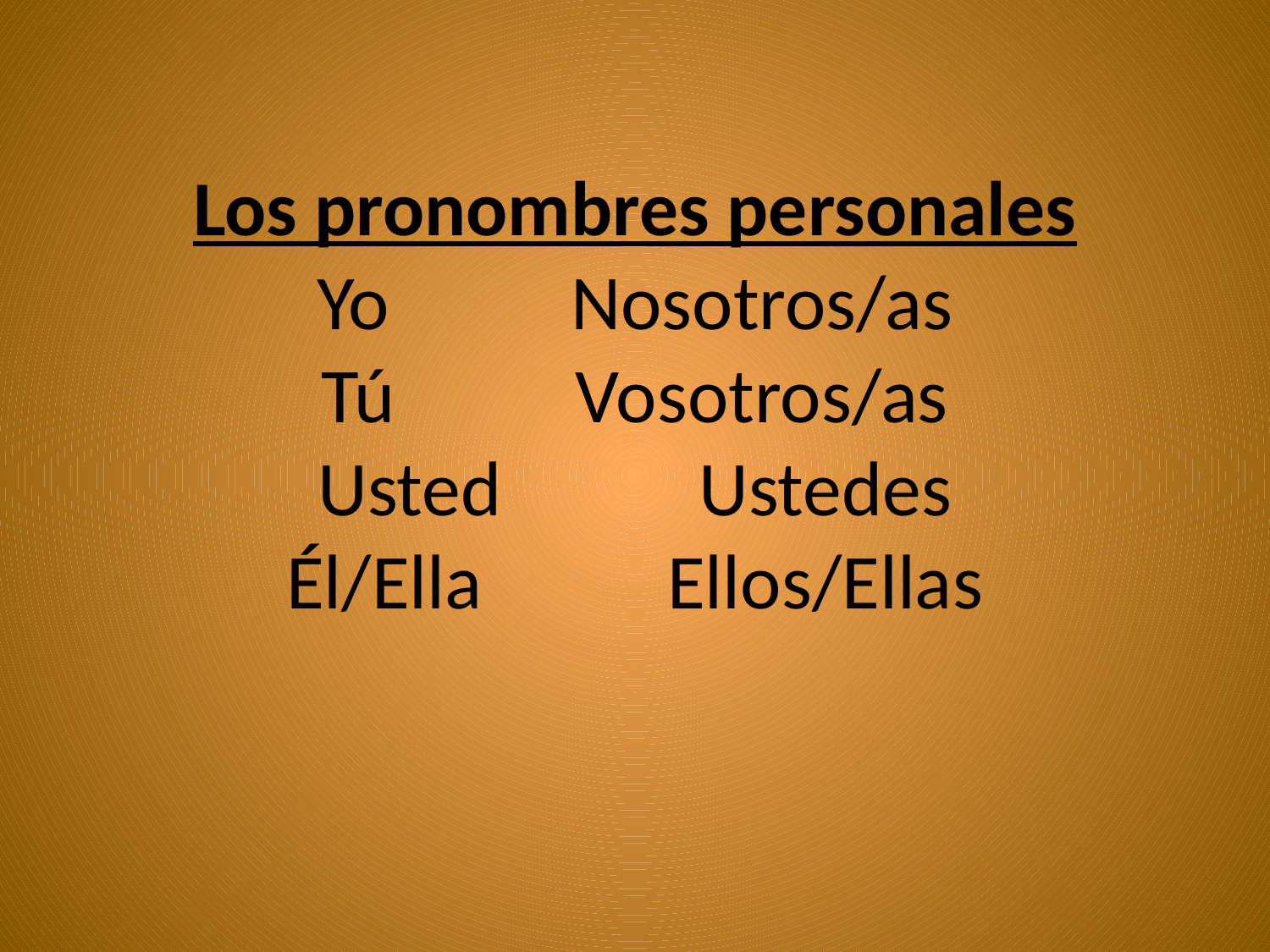

# Los pronombres personales Yo		Nosotros/as Tú		Vosotros/as Usted		Ustedes Él/Ella		Ellos/Ellas